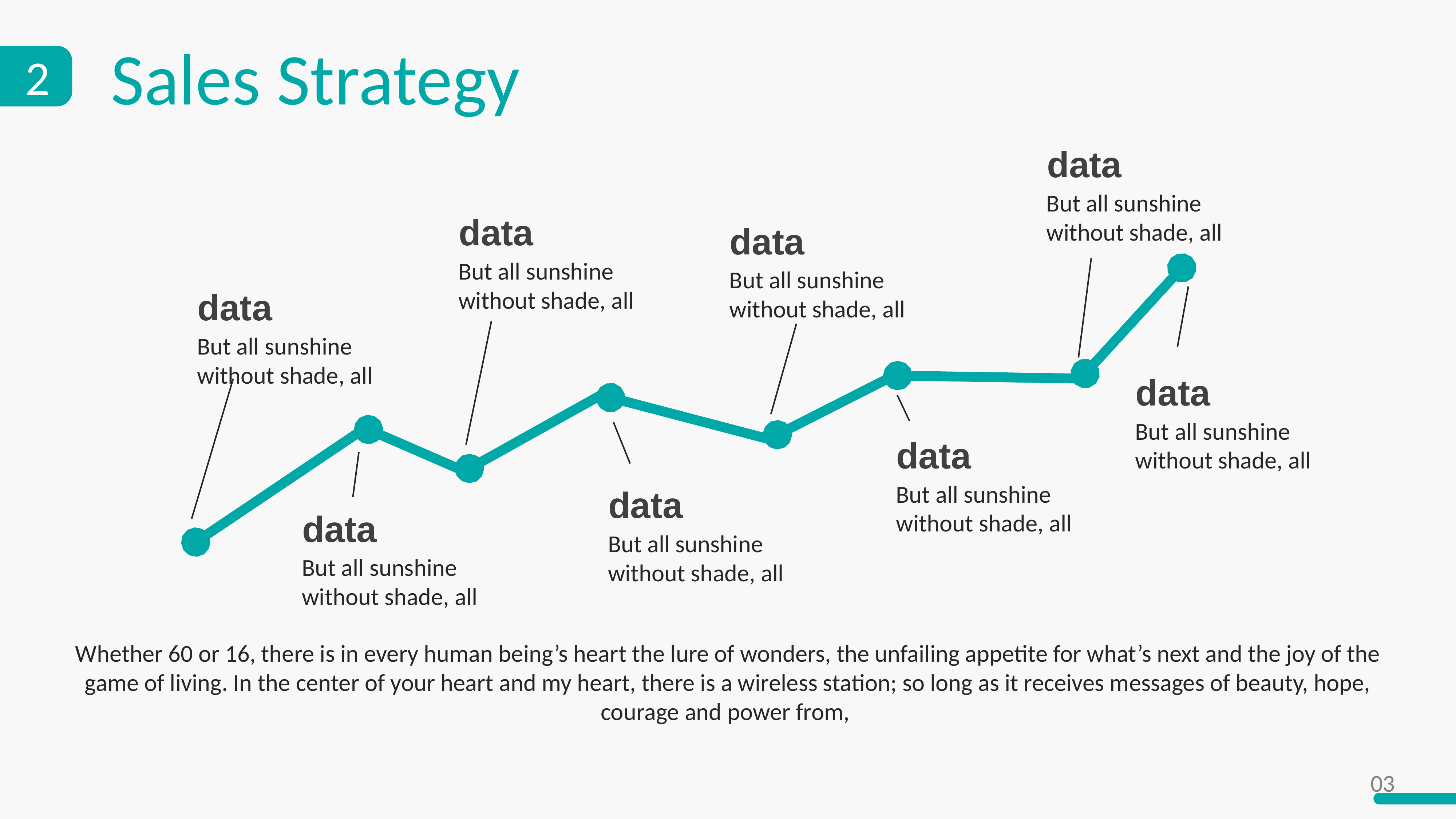

Sales Strategy
2

data
But all sunshine without shade, all
data
But all sunshine without shade, all
data
But all sunshine without shade, all

data
But all sunshine without shade, all

data
But all sunshine without shade, all

data
But all sunshine without shade, all

data
But all sunshine without shade, all
data
But all sunshine without shade, all
Whether 60 or 16, there is in every human being’s heart the lure of wonders, the unfailing appetite for what’s next and the joy of the game of living. In the center of your heart and my heart, there is a wireless station; so long as it receives messages of beauty, hope, courage and power from,
03